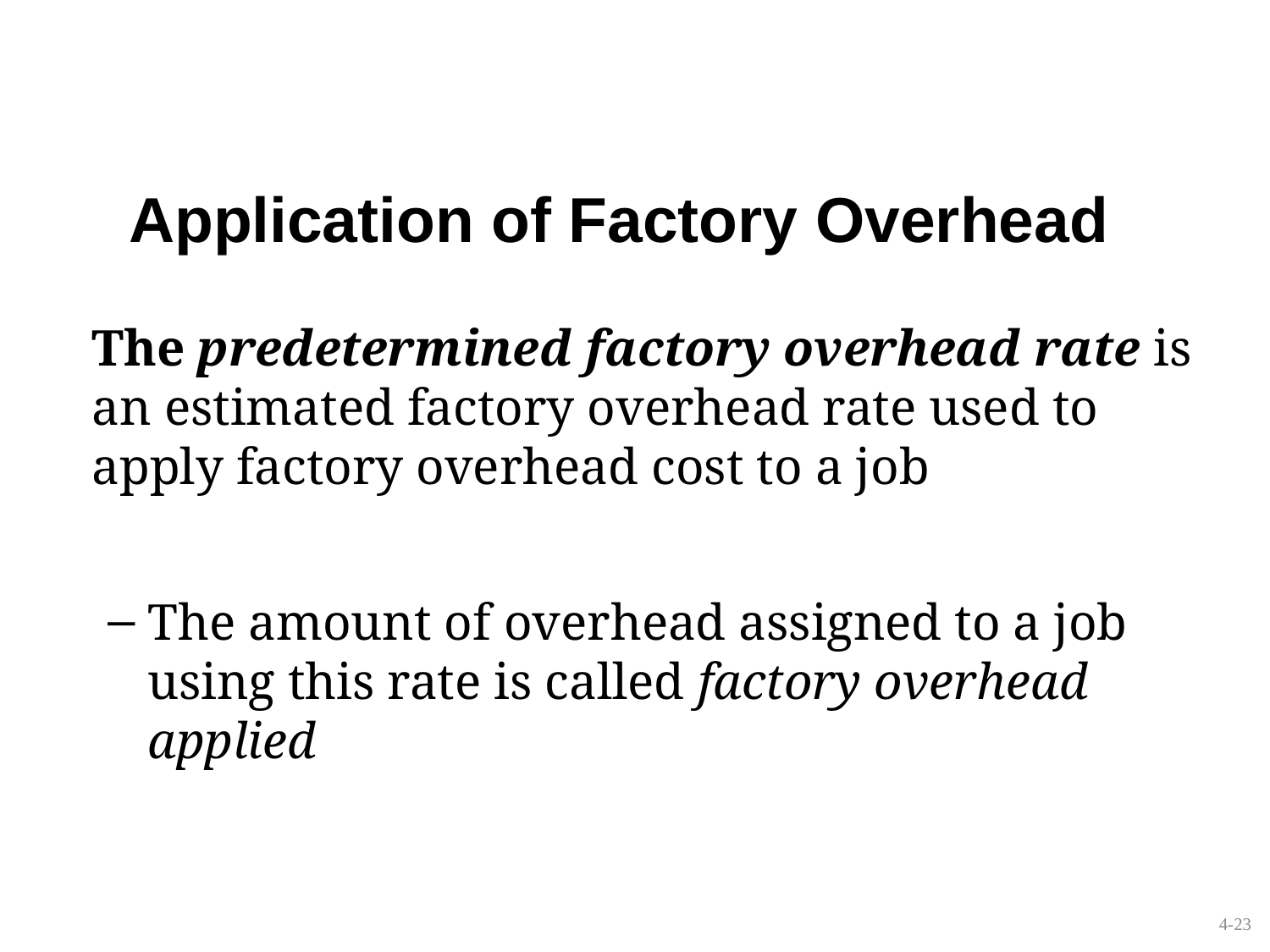

Application of Factory Overhead

	The predetermined factory overhead rate is an estimated factory overhead rate used to apply factory overhead cost to a job

The amount of overhead assigned to a job using this rate is called factory overhead applied

4-23